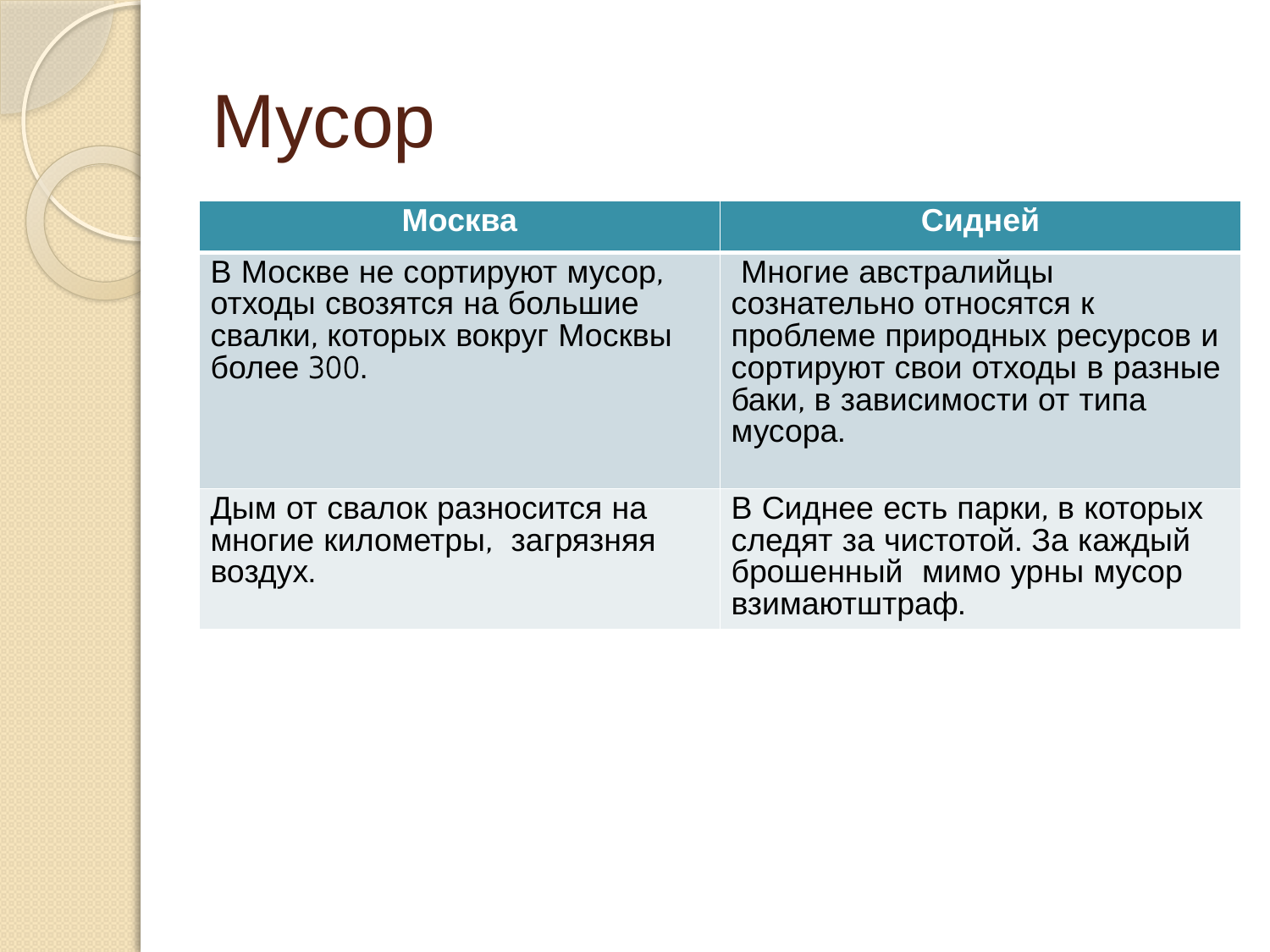

# Мусор
| Москва | Сидней |
| --- | --- |
| В Москве не сортируют мусор, отходы свозятся на большие свалки, которых вокруг Москвы более 300. | Многие австралийцы сознательно относятся к проблеме природных ресурсов и сортируют свои отходы в разные баки, в зависимости от типа мусора. |
| Дым от свалок разносится на многие километры, загрязняя воздух. | В Сиднее есть парки, в которых следят за чистотой. За каждый брошенный мимо урны мусор взимаютштраф. |